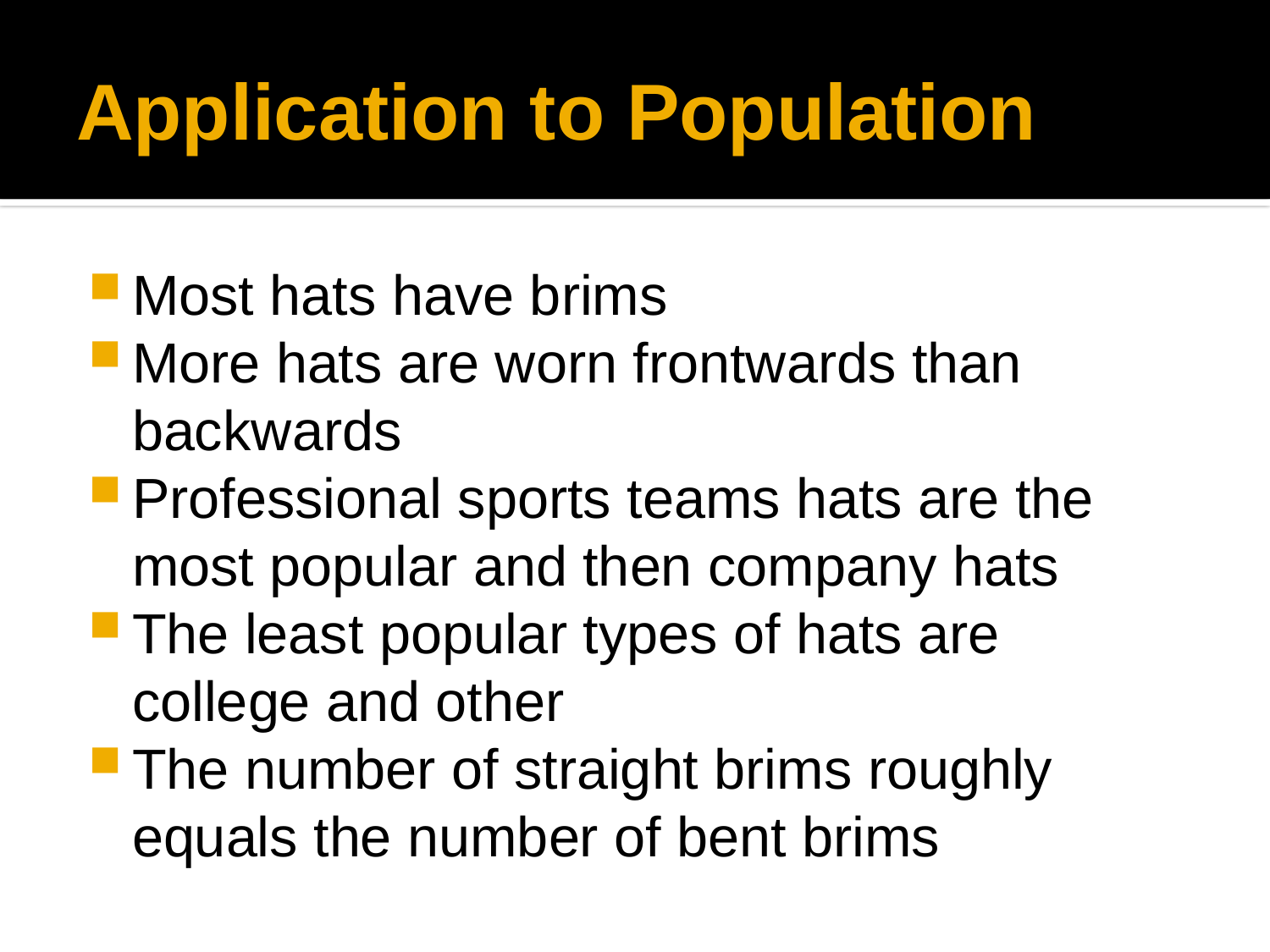

# Application to Population
Most hats have brims
More hats are worn frontwards than backwards
Professional sports teams hats are the most popular and then company hats
The least popular types of hats are college and other
The number of straight brims roughly equals the number of bent brims